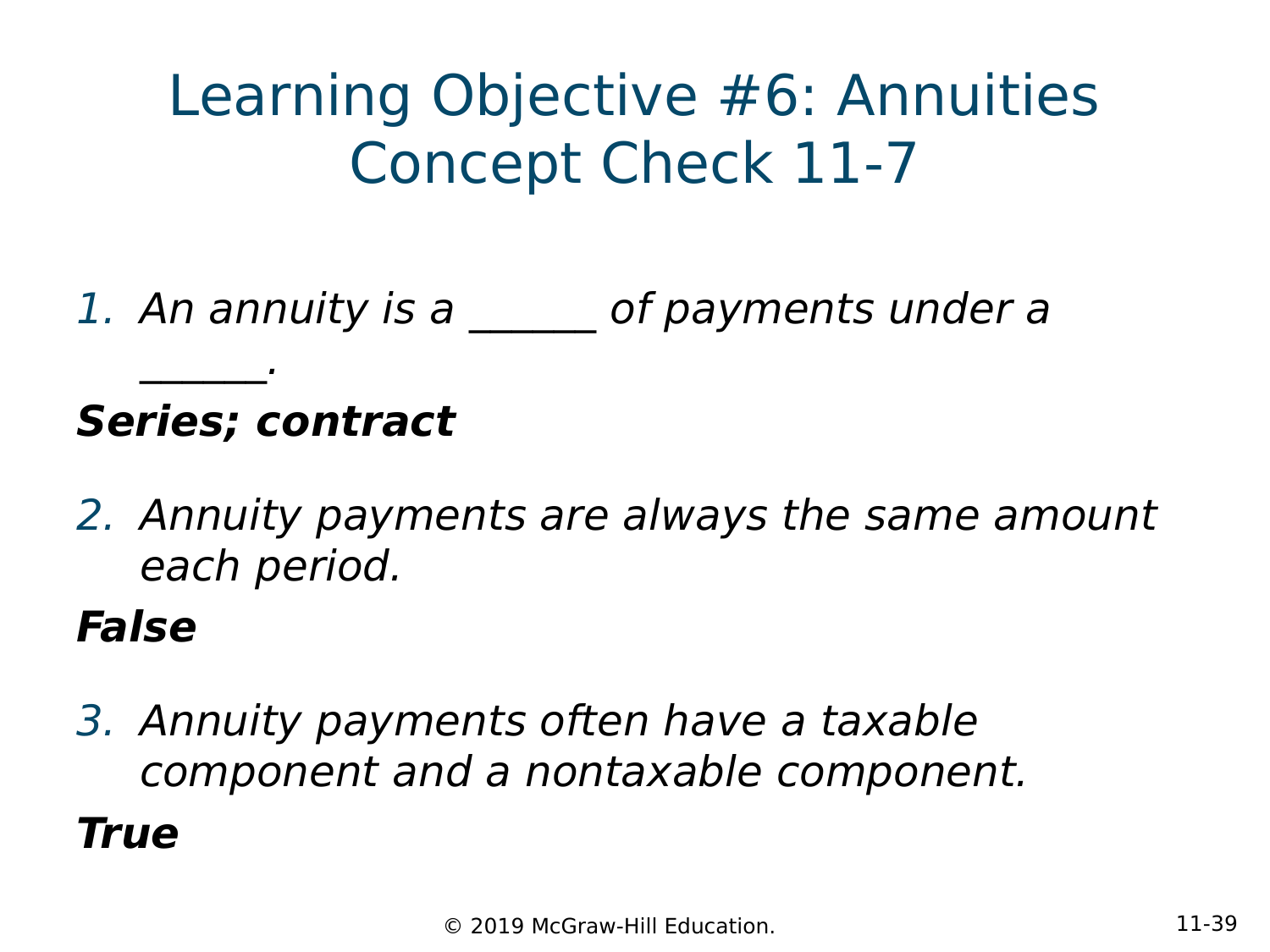

# Learning Objective #6: Annuities Concept Check 11-7
An annuity is a ______ of payments under a ______.
Series; contract
Annuity payments are always the same amount each period.
False
Annuity payments often have a taxable component and a nontaxable component.
True